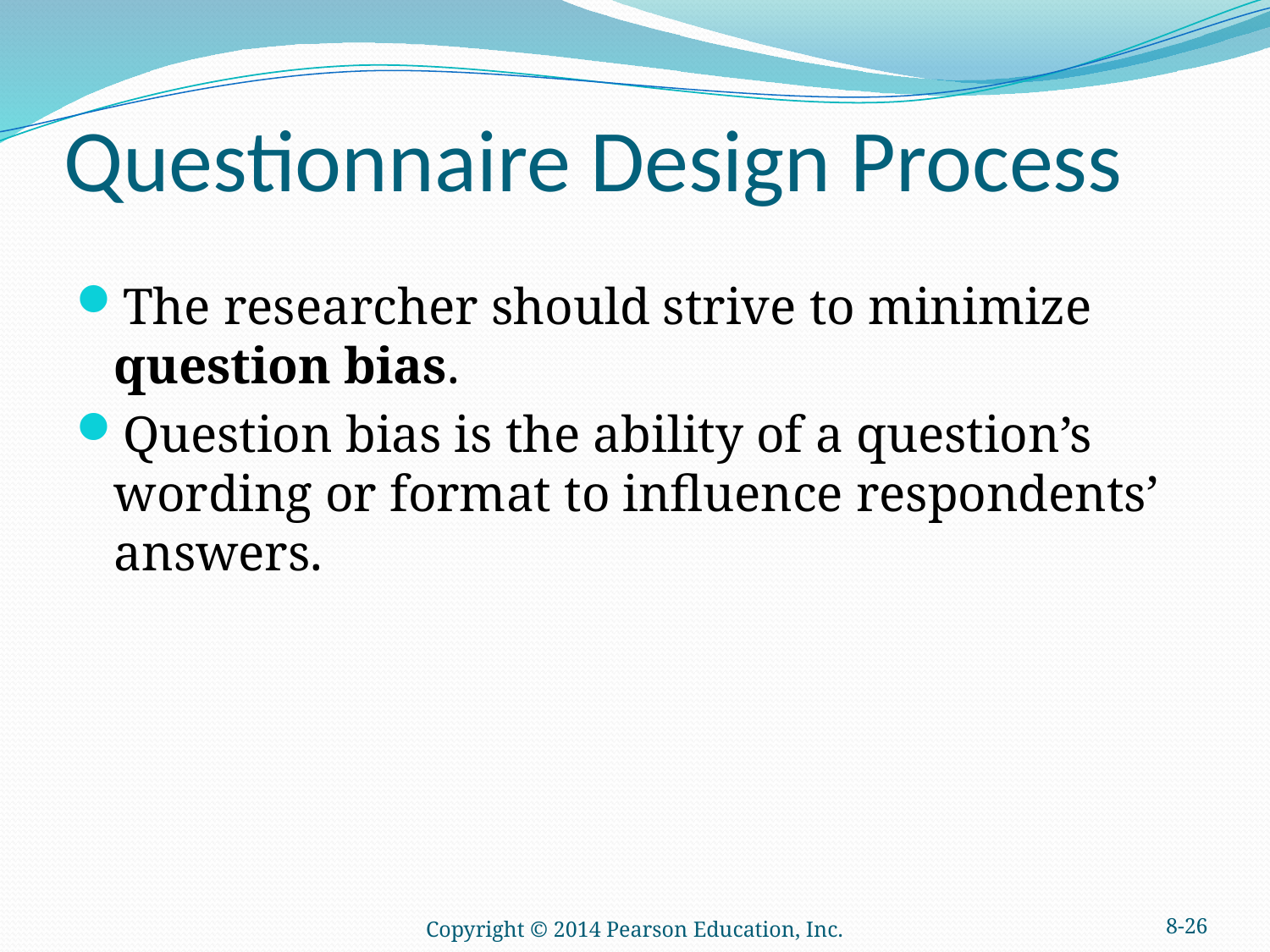

# Questionnaire Design Process
The researcher should strive to minimize question bias.
Question bias is the ability of a question’s wording or format to influence respondents’ answers.